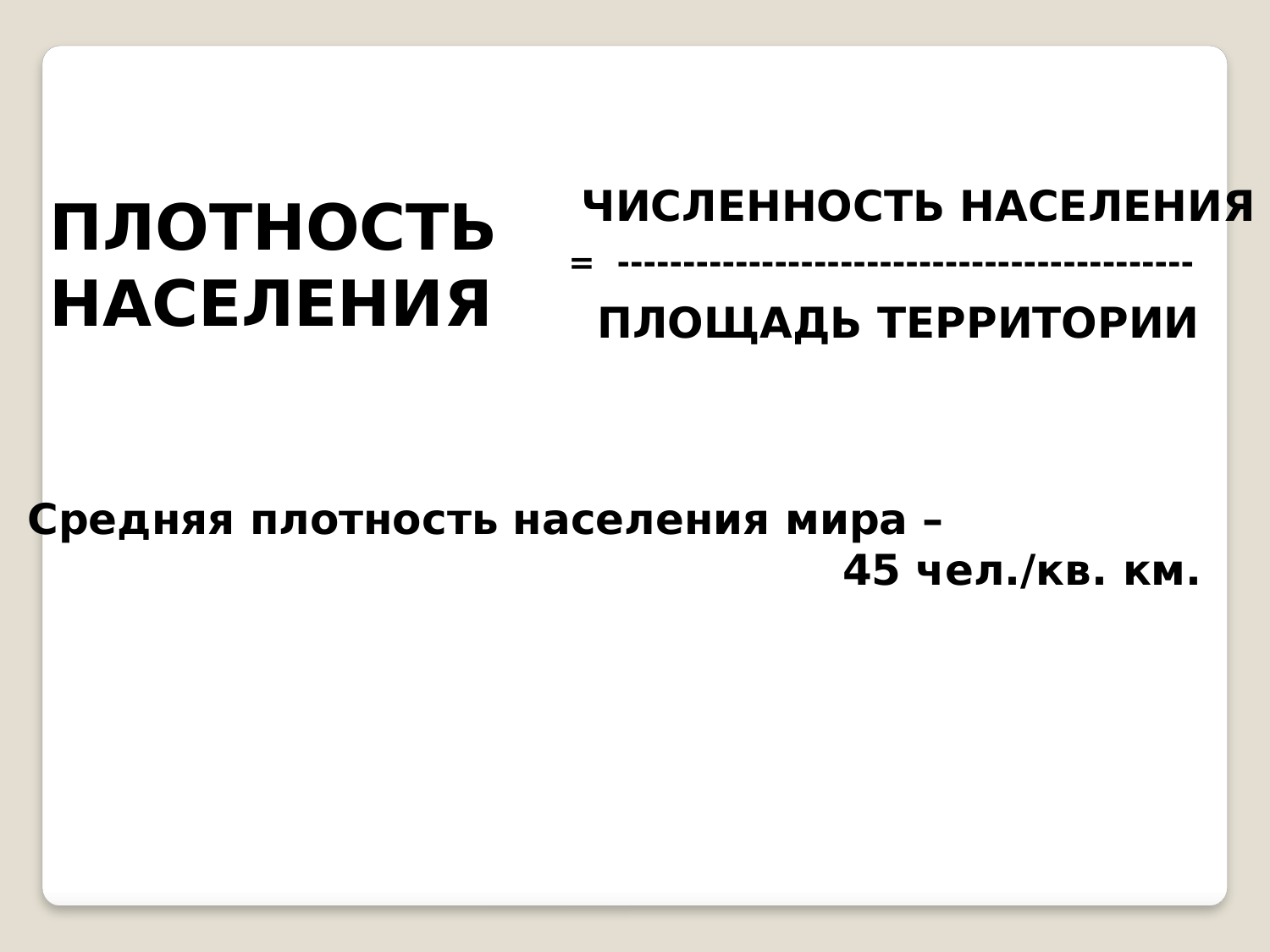

ЧИСЛЕННОСТЬ НАСЕЛЕНИЯ
ПЛОТНОСТЬ
НАСЕЛЕНИЯ
 =  --------------------------------------------
ПЛОЩАДЬ ТЕРРИТОРИИ
Средняя плотность населения мира –
                                                       45 чел./кв. км.